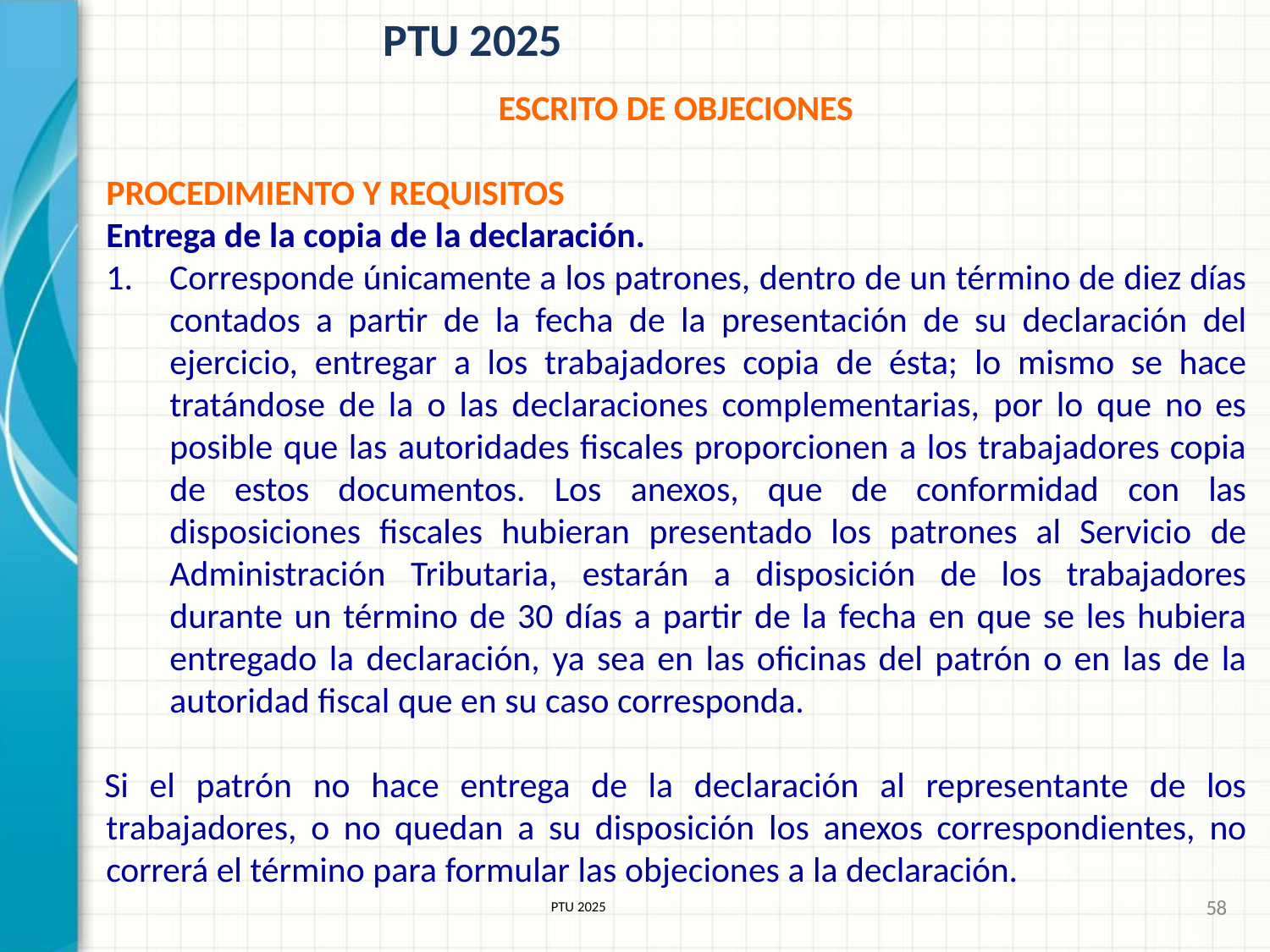

# PTU 2025
ESCRITO DE OBJECIONES
PROCEDIMIENTO Y REQUISITOS
Entrega de la copia de la declaración.
1.   Corresponde únicamente a los patrones, dentro de un término de diez días contados a partir de la fecha de la presentación de su declaración del ejercicio, entregar a los trabajadores copia de ésta; lo mismo se hace tratándose de la o las declaraciones complementarias, por lo que no es posible que las autoridades fiscales proporcionen a los trabajadores copia de  estos  documentos.  Los  anexos,  que  de  conformidad  con  las disposiciones  fiscales  hubieran  presentado  los  patrones  al  Servicio  de Administración  Tributaria,  estarán  a  disposición  de  los  trabajadores durante un término de 30 días a partir de la fecha en que se les hubiera entregado la declaración, ya sea en las oficinas del patrón o en las de la autoridad fiscal que en su caso corresponda.
Si  el  patrón  no  hace  entrega  de  la  declaración  al  representante  de  los trabajadores, o no quedan a su disposición los anexos correspondientes, no correrá el término para formular las objeciones a la declaración.
58
PTU 2025